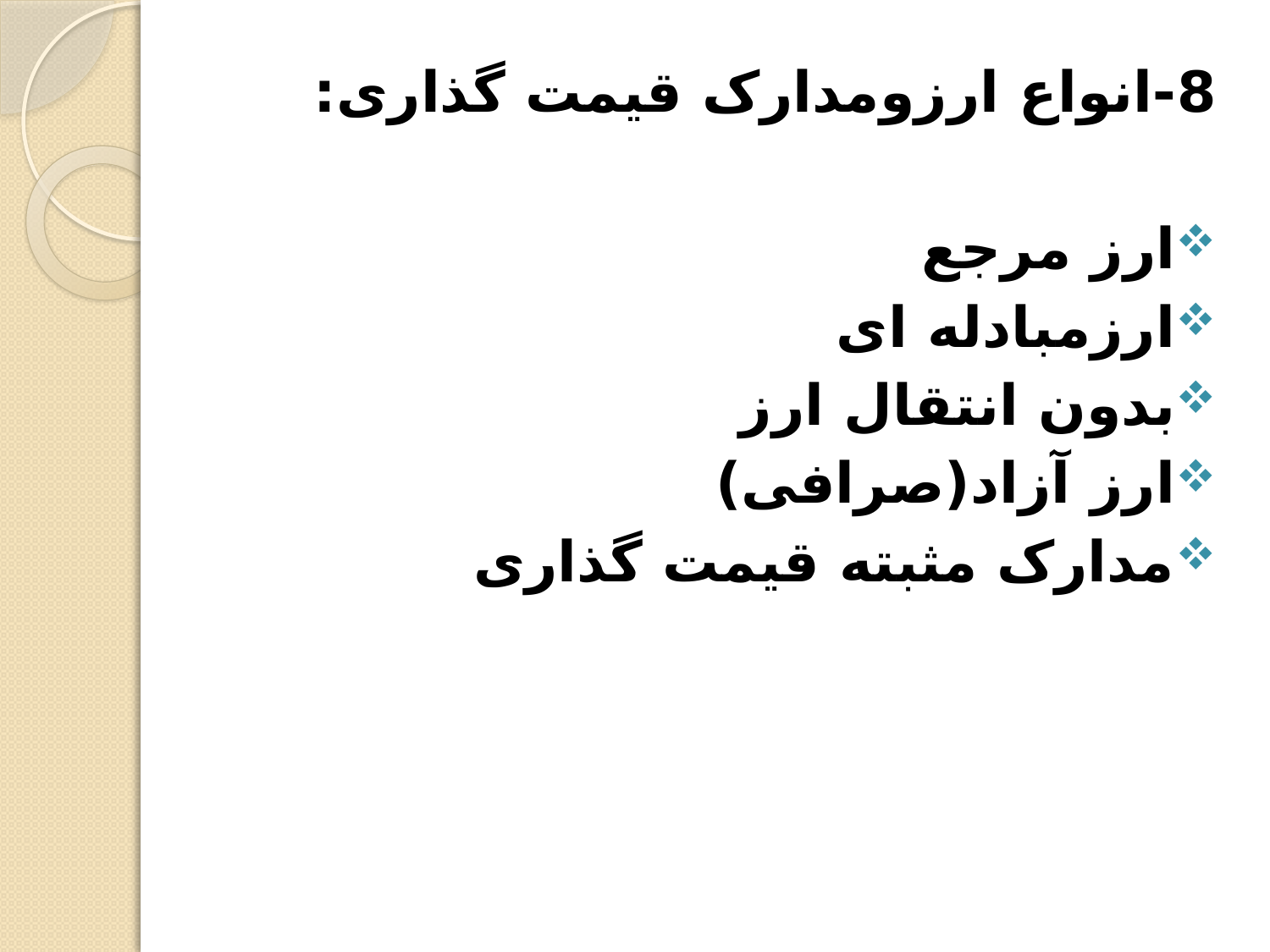

8-انواع ارزومدارک قیمت گذاری:

ارز مرجع
ارزمبادله ای
بدون انتقال ارز
ارز آزاد(صرافی)
مدارک مثبته قیمت گذاری